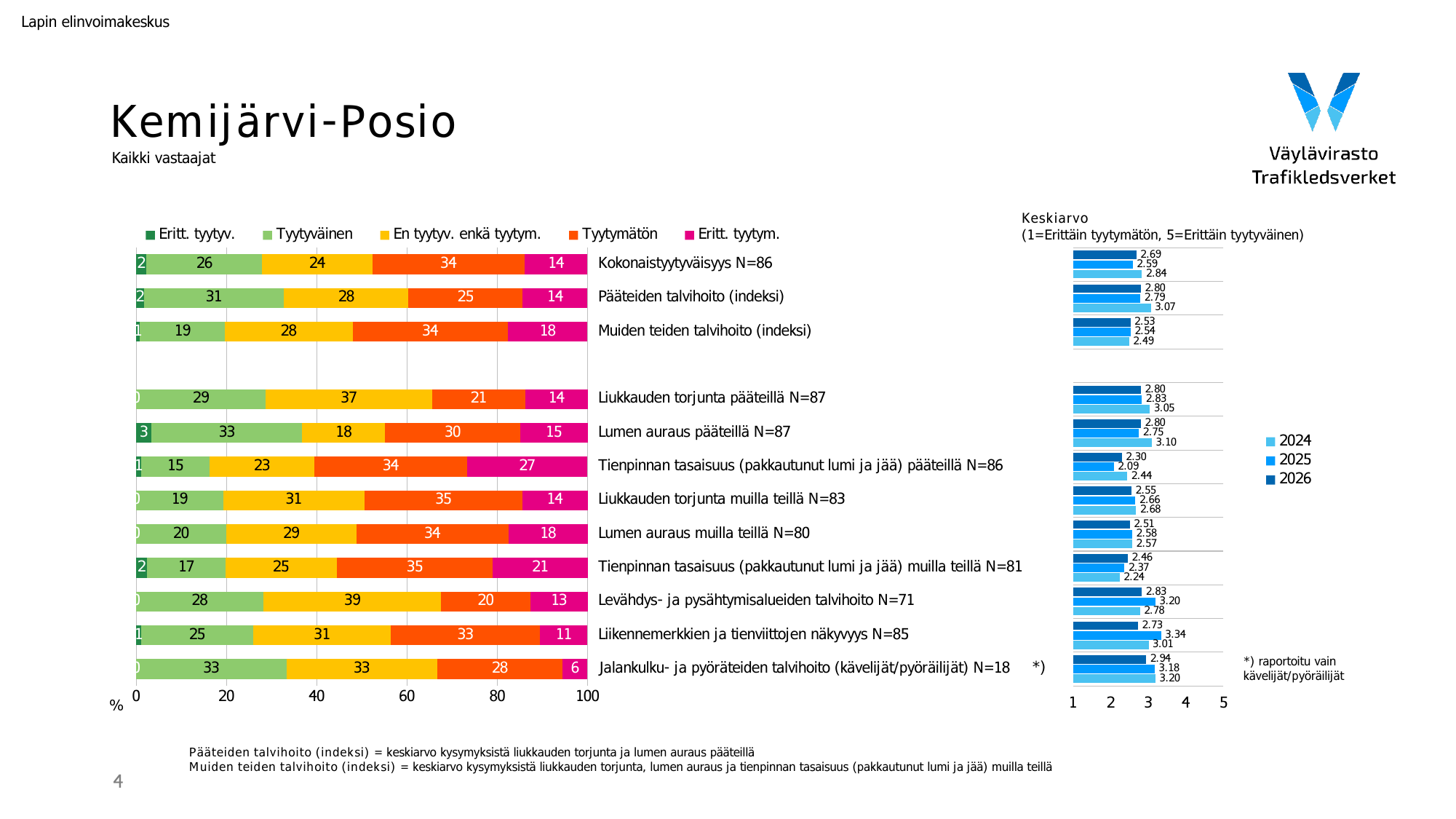

Lapin elinvoimakeskus
# Kemijärvi-Posio
Kaikki vastaajat
Keskiarvo
(1=Erittäin tyytymätön, 5=Erittäin tyytyväinen)

### Chart

| Category | Eritt. tyytyv. | Tyytyväinen | En tyytyv. enkä tyytym. | Tyytymätön | Eritt. tyytym. |
|---|---|---|---|---|---|
| Kokonaistyytyväisyys N=86 | 2.3255813953488373 | 25.581395348837212 | 24.418604651162788 | 33.72093023255814 | 13.953488372093023 |
| Pääteiden talvihoito (indeksi) | 1.7241379310344827 | 31.03448275862069 | 27.586206896551722 | 25.28735632183908 | 14.367816091954023 |
| Muiden teiden talvihoito (indeksi) | 0.819672131147541 | 18.852459016393443 | 28.278688524590162 | 34.42622950819672 | 17.62295081967213 |
|  | None | None | None | None | None |
| Liukkauden torjunta pääteillä N=87 | 0.0 | 28.735632183908045 | 36.7816091954023 | 20.689655172413794 | 13.793103448275861 |
| Lumen auraus pääteillä N=87 | 3.4482758620689653 | 33.33333333333333 | 18.39080459770115 | 29.88505747126437 | 14.942528735632186 |
| Tienpinnan tasaisuus (pakkautunut lumi ja jää) pääteillä N=86 | 1.1627906976744187 | 15.11627906976744 | 23.25581395348837 | 33.72093023255814 | 26.744186046511626 |
| Liukkauden torjunta muilla teillä N=83 | 0.0 | 19.27710843373494 | 31.32530120481928 | 34.93975903614458 | 14.457831325301203 |
| Lumen auraus muilla teillä N=80 | 0.0 | 20.0 | 28.749999999999996 | 33.75 | 17.5 |
| Tienpinnan tasaisuus (pakkautunut lumi ja jää) muilla teillä N=81 | 2.4691358024691357 | 17.28395061728395 | 24.691358024691358 | 34.5679012345679 | 20.98765432098765 |
| Levähdys- ja pysähtymisalueiden talvihoito N=71 | 0.0 | 28.169014084507044 | 39.436619718309856 | 19.718309859154928 | 12.676056338028168 |
| Liikennemerkkien ja tienviittojen näkyvyys N=85 | 1.1764705882352942 | 24.705882352941178 | 30.58823529411765 | 32.94117647058823 | 10.588235294117647 |
| Jalankulku- ja pyöräteiden talvihoito (kävelijät/pyöräilijät) N=18 | 0.0 | 33.33333333333333 | 33.33333333333333 | 27.77777777777778 | 5.555555555555555 |

### Chart

| Category | 2026 | 2025 | 2024 |
|---|---|---|---|
*) raportoitu vain
kävelijät/pyöräilijät
*)
%
Pääteiden talvihoito (indeksi) = keskiarvo kysymyksistä liukkauden torjunta ja lumen auraus pääteillä
Muiden teiden talvihoito (indeksi) = keskiarvo kysymyksistä liukkauden torjunta, lumen auraus ja tienpinnan tasaisuus (pakkautunut lumi ja jää) muilla teillä

4